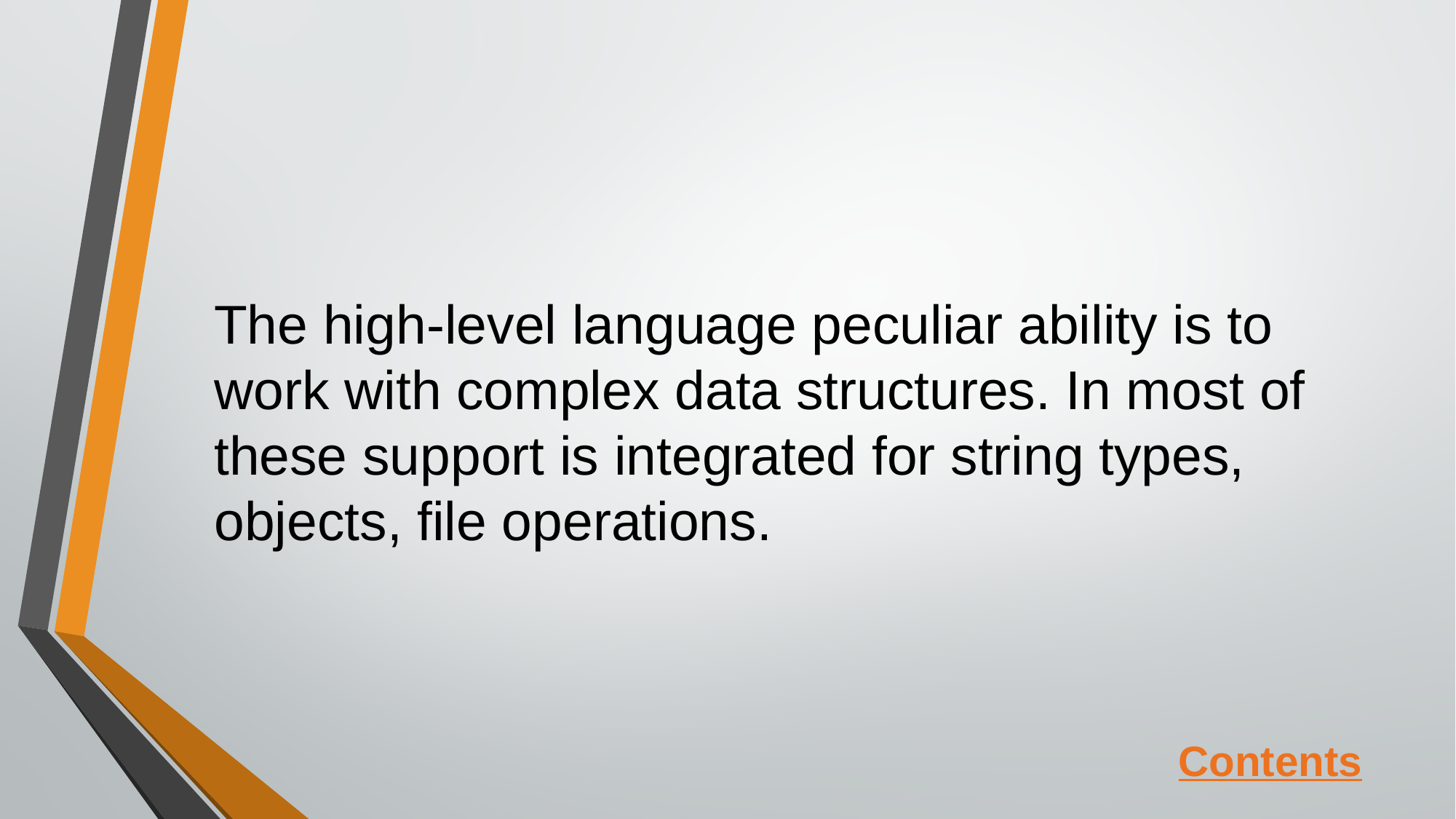

The high-level language peculiar ability is to work with complex data structures. In most of these support is integrated for string types, objects, file operations.
Contents